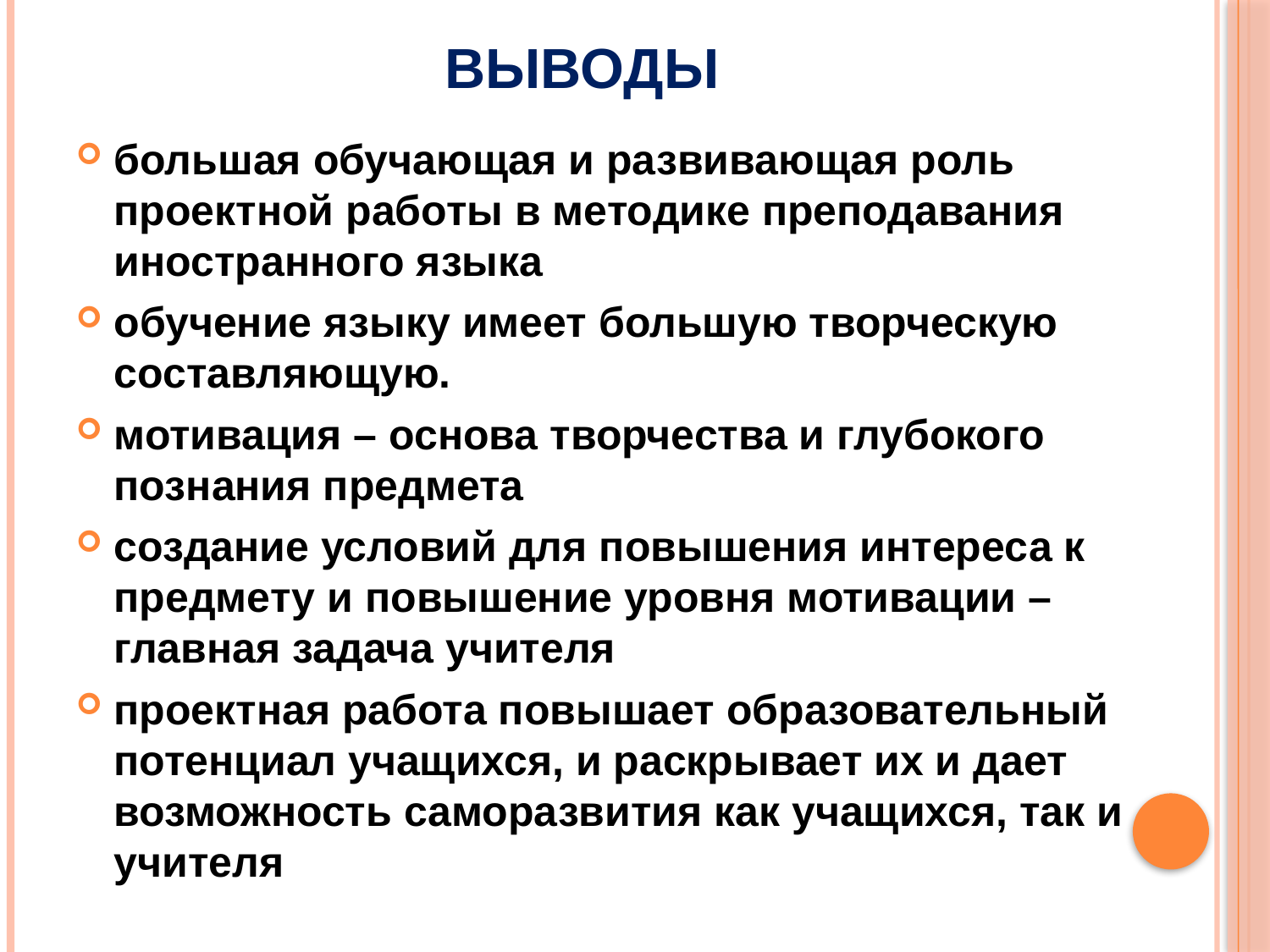

# Выводы
большая обучающая и развивающая роль проектной работы в методике преподавания иностранного языка
обучение языку имеет большую творческую составляющую.
мотивация – основа творчества и глубокого познания предмета
создание условий для повышения интереса к предмету и повышение уровня мотивации – главная задача учителя
проектная работа повышает образовательный потенциал учащихся, и раскрывает их и дает возможность саморазвития как учащихся, так и учителя